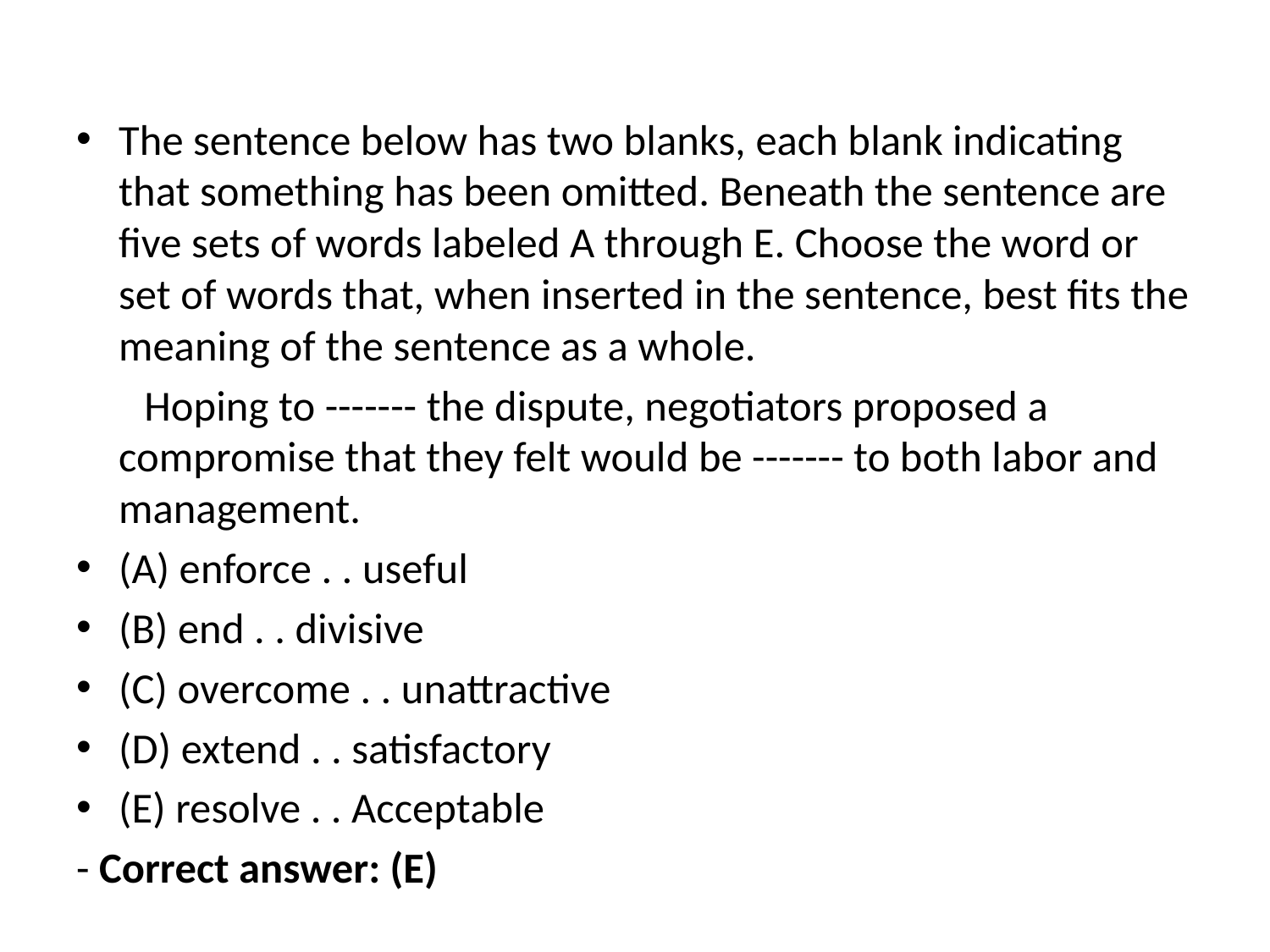

#
The sentence below has two blanks, each blank indicating that something has been omitted. Beneath the sentence are five sets of words labeled A through E. Choose the word or set of words that, when inserted in the sentence, best fits the meaning of the sentence as a whole.
       Hoping to ------- the dispute, negotiators proposed a compromise that they felt would be ------- to both labor and management.
(A) enforce . . useful
(B) end . . divisive
(C) overcome . . unattractive
(D) extend . . satisfactory
(E) resolve . . Acceptable
- Correct answer: (E)